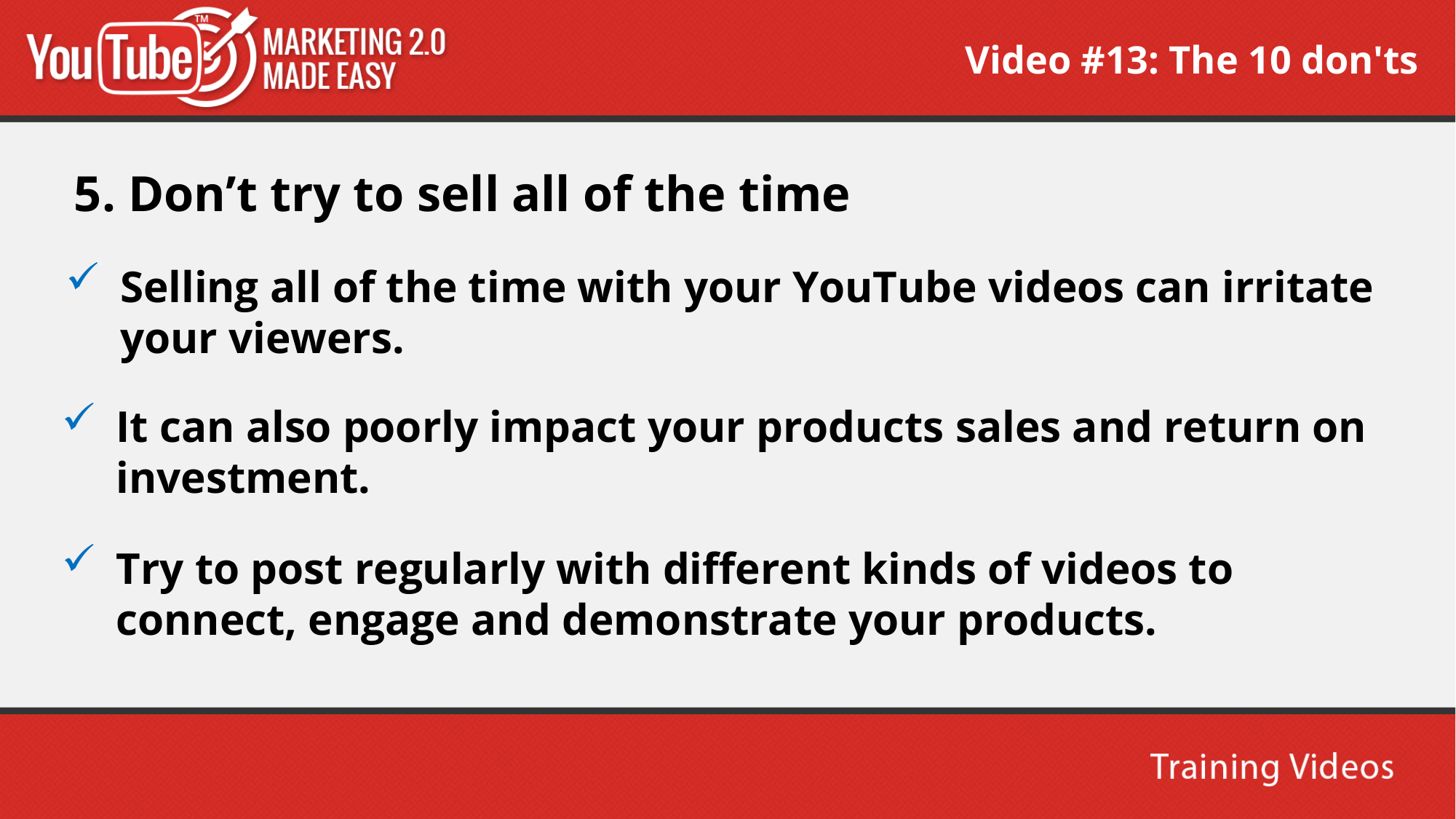

Video #13: The 10 don'ts
 5. Don’t try to sell all of the time
Selling all of the time with your YouTube videos can irritate your viewers.
It can also poorly impact your products sales and return on investment.
Try to post regularly with different kinds of videos to connect, engage and demonstrate your products.